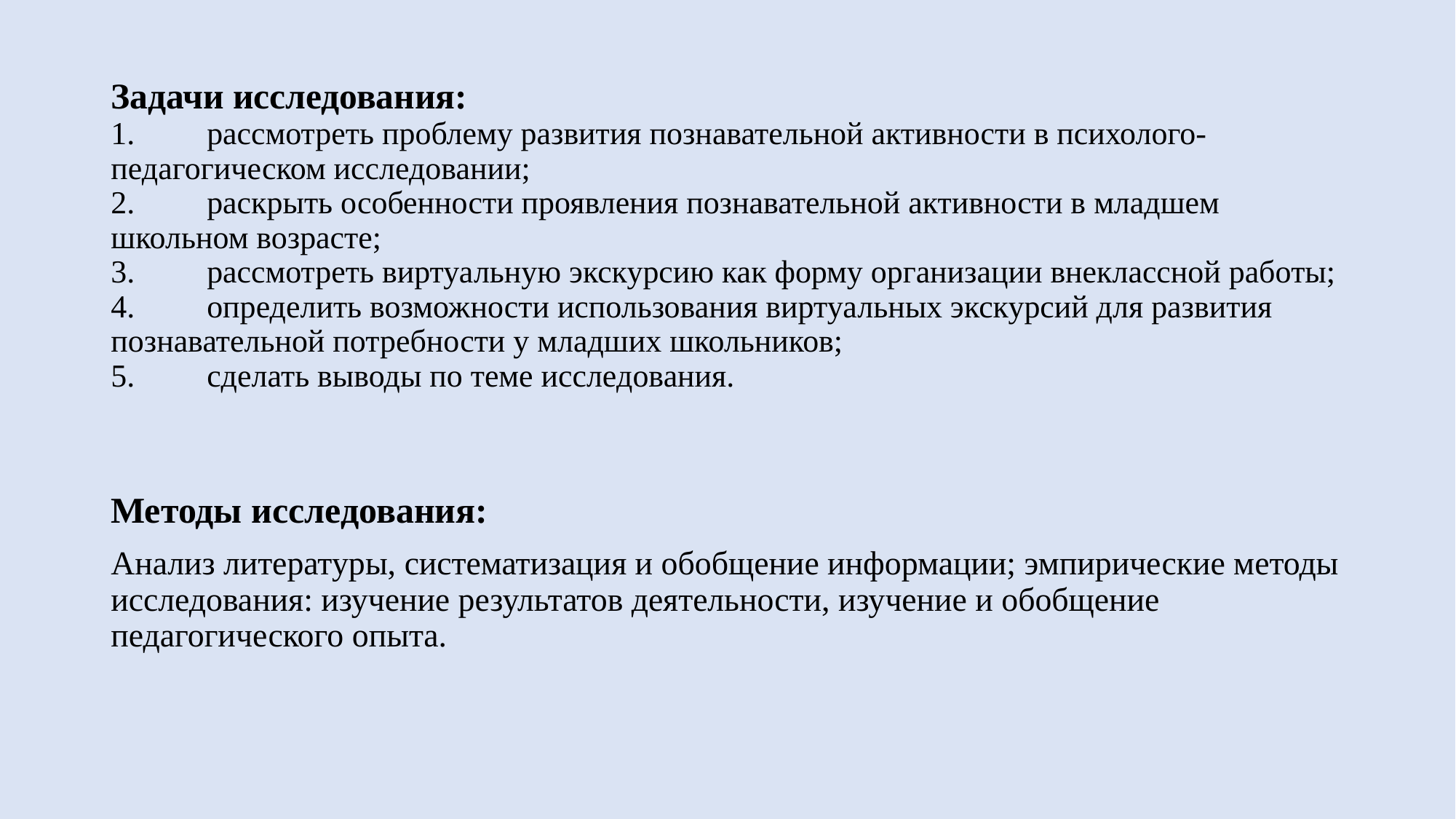

# Задачи исследования: 1.	рассмотреть проблему развития познавательной активности в психолого-педагогическом исследовании; 2.	раскрыть особенности проявления познавательной активности в младшем школьном возрасте; 3.	рассмотреть виртуальную экскурсию как форму организации внеклассной работы; 4.	определить возможности использования виртуальных экскурсий для развития познавательной потребности у младших школьников; 5.	сделать выводы по теме исследования.
Методы исследования:
Анализ литературы, систематизация и обобщение информации; эмпирические методы исследования: изучение результатов деятельности, изучение и обобщение педагогического опыта.